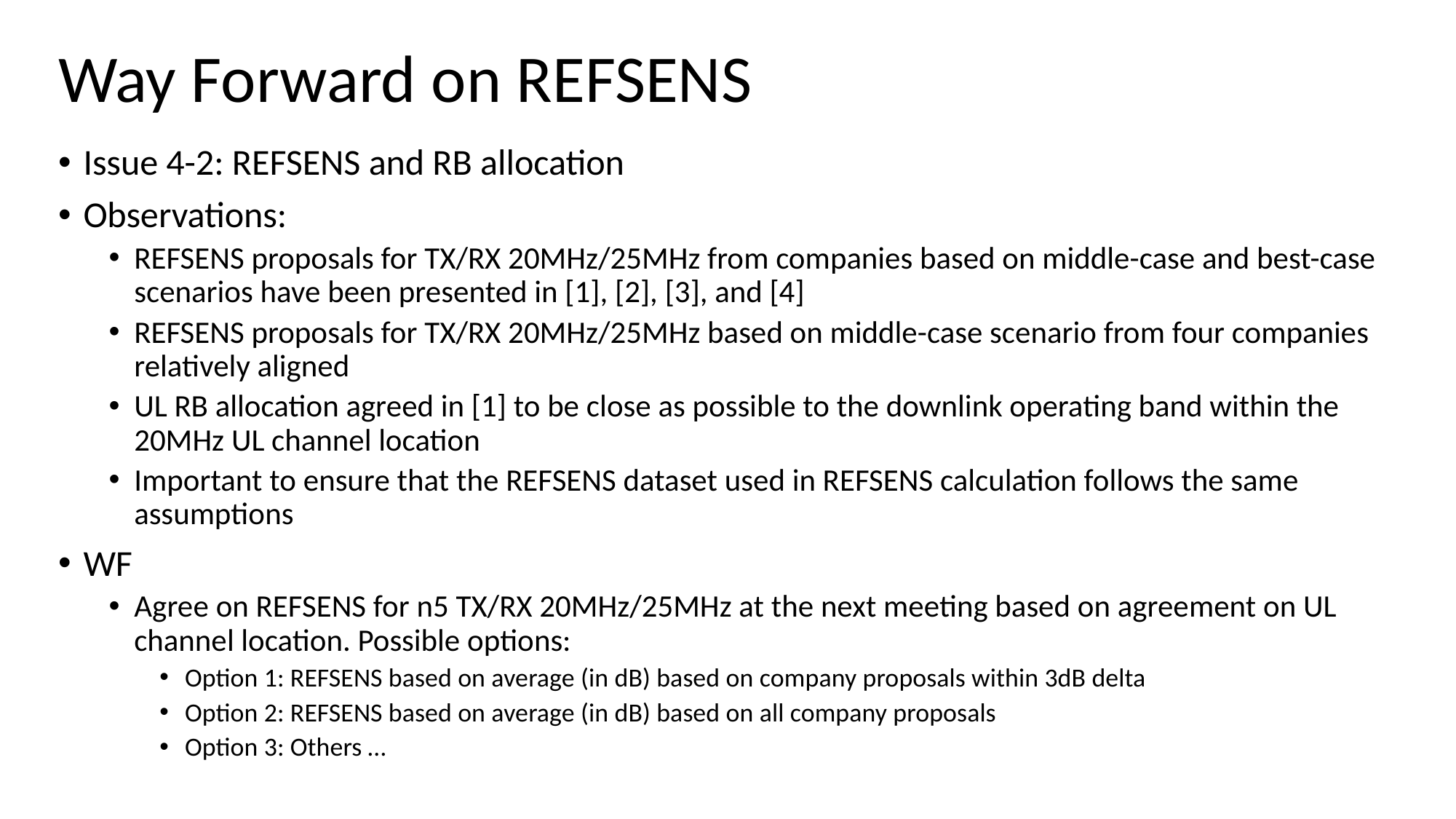

# Way Forward on REFSENS
Issue 4-2: REFSENS and RB allocation
Observations:
REFSENS proposals for TX/RX 20MHz/25MHz from companies based on middle-case and best-case scenarios have been presented in [1], [2], [3], and [4]
REFSENS proposals for TX/RX 20MHz/25MHz based on middle-case scenario from four companies relatively aligned
UL RB allocation agreed in [1] to be close as possible to the downlink operating band within the 20MHz UL channel location
Important to ensure that the REFSENS dataset used in REFSENS calculation follows the same assumptions
WF
Agree on REFSENS for n5 TX/RX 20MHz/25MHz at the next meeting based on agreement on UL channel location. Possible options:
Option 1: REFSENS based on average (in dB) based on company proposals within 3dB delta
Option 2: REFSENS based on average (in dB) based on all company proposals
Option 3: Others …